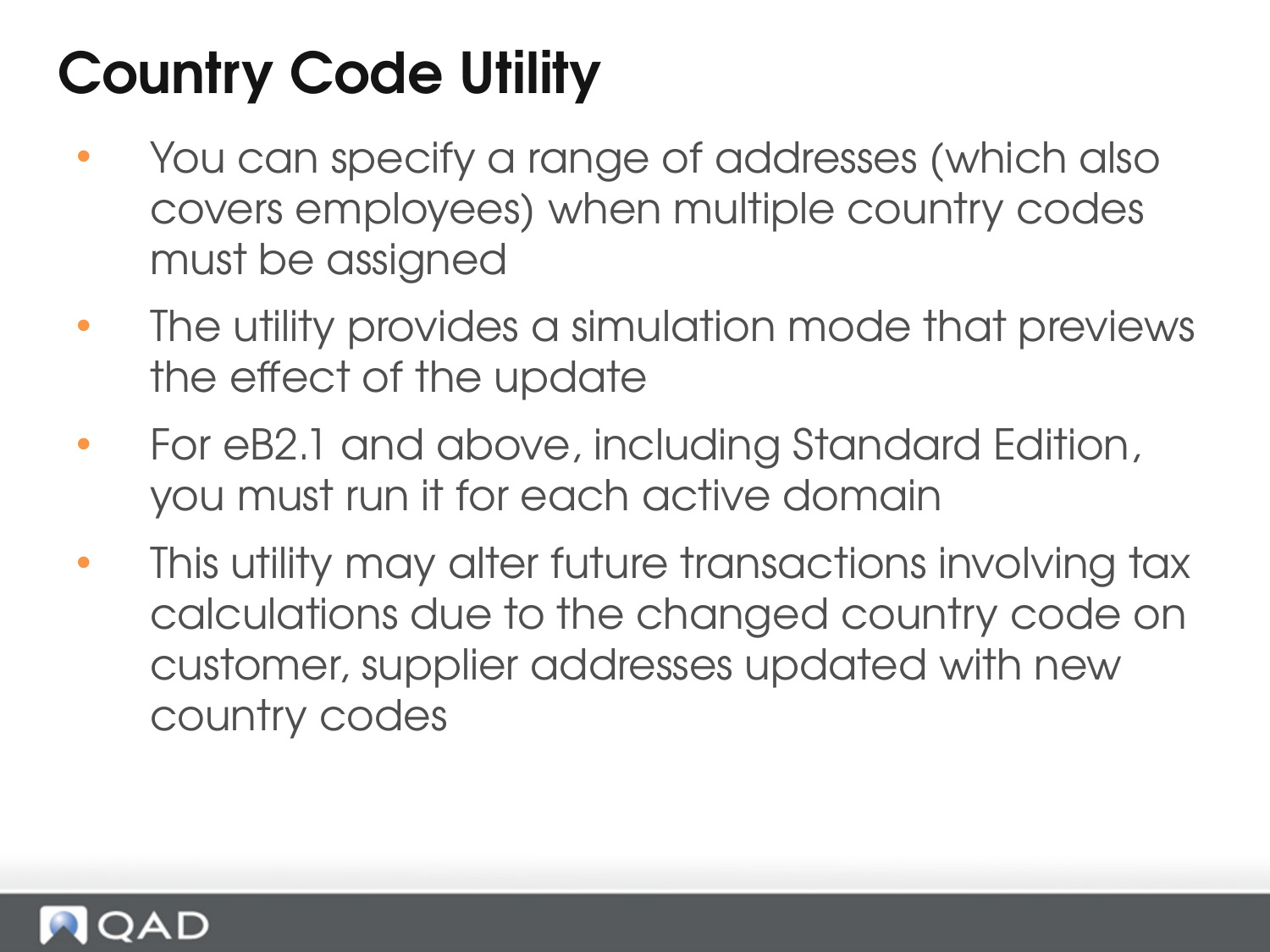

Country Code Utility
You can specify a range of addresses (which also covers employees) when multiple country codes must be assigned
The utility provides a simulation mode that previews the effect of the update
For eB2.1 and above, including Standard Edition, you must run it for each active domain
This utility may alter future transactions involving tax calculations due to the changed country code on customer, supplier addresses updated with new country codes